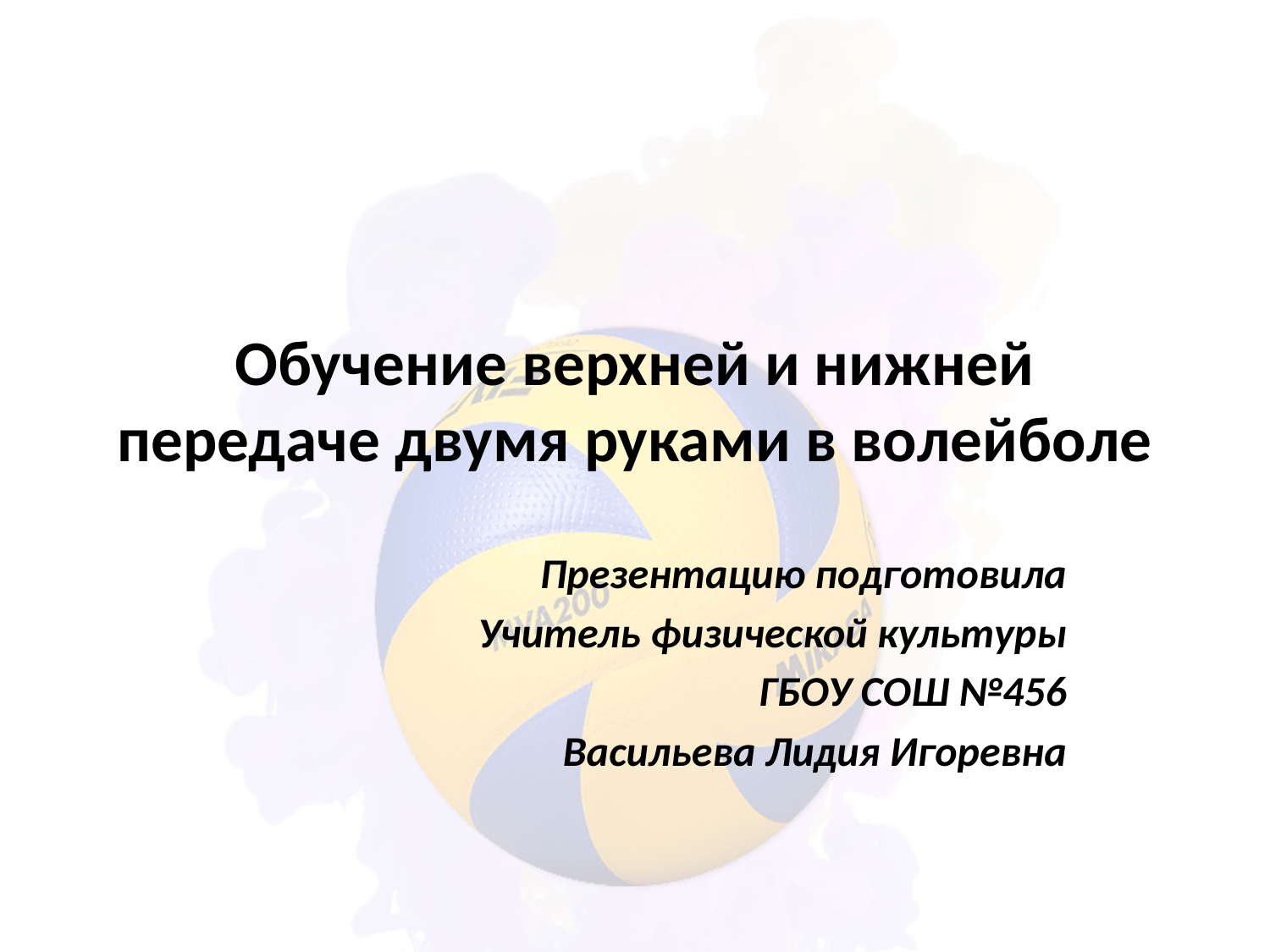

# Обучение верхней и нижней передаче двумя руками в волейболе
Презентацию подготовила
Учитель физической культуры
ГБОУ СОШ №456
Васильева Лидия Игоревна